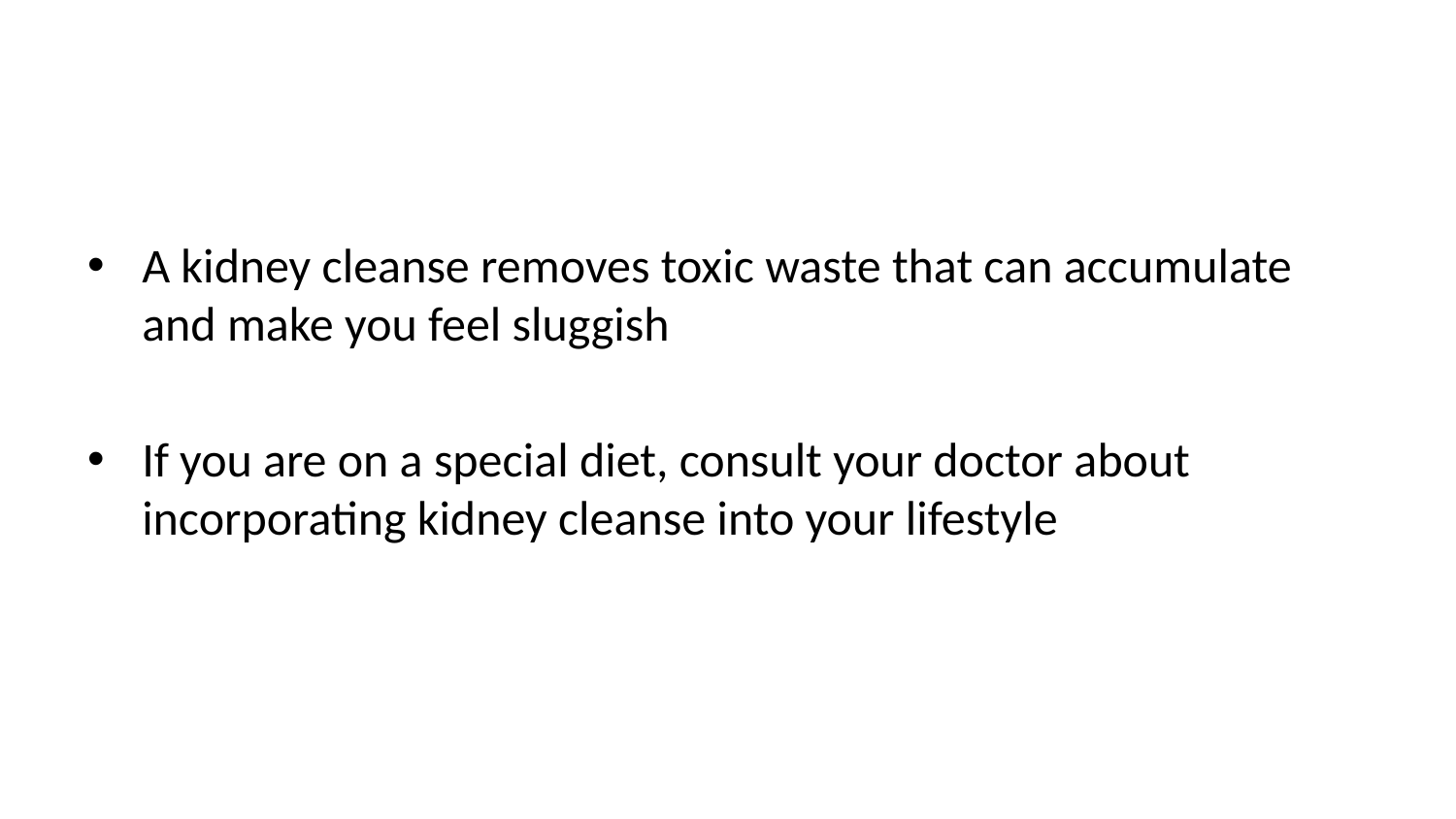

A kidney cleanse removes toxic waste that can accumulate and make you feel sluggish

If you are on a special diet, consult your doctor about incorporating kidney cleanse into your lifestyle